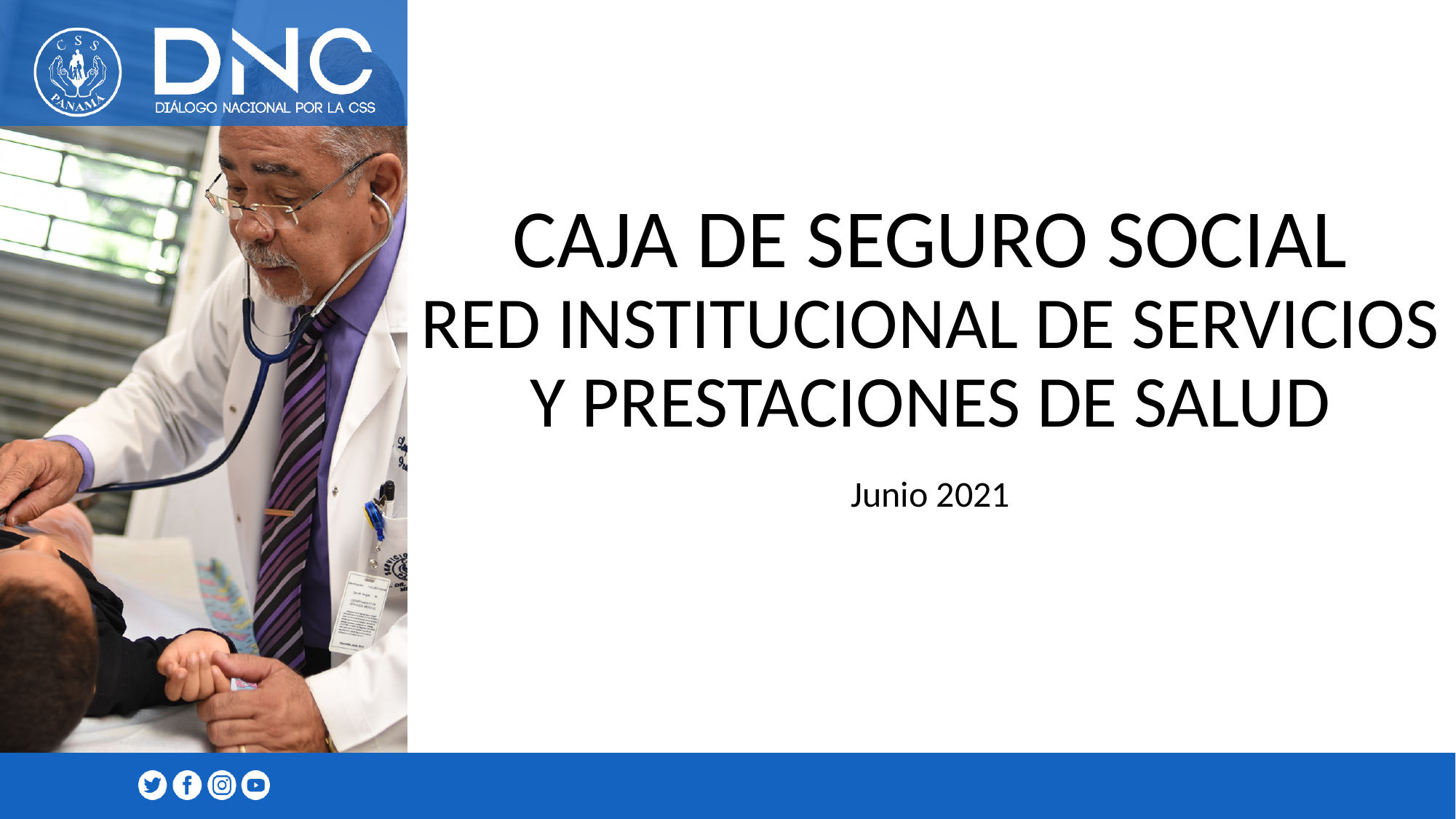

# CAJA DE SEGURO SOCIAL RED INSTITUCIONAL DE SERVICIOS Y PRESTACIONES DE SALUD
Junio 2021